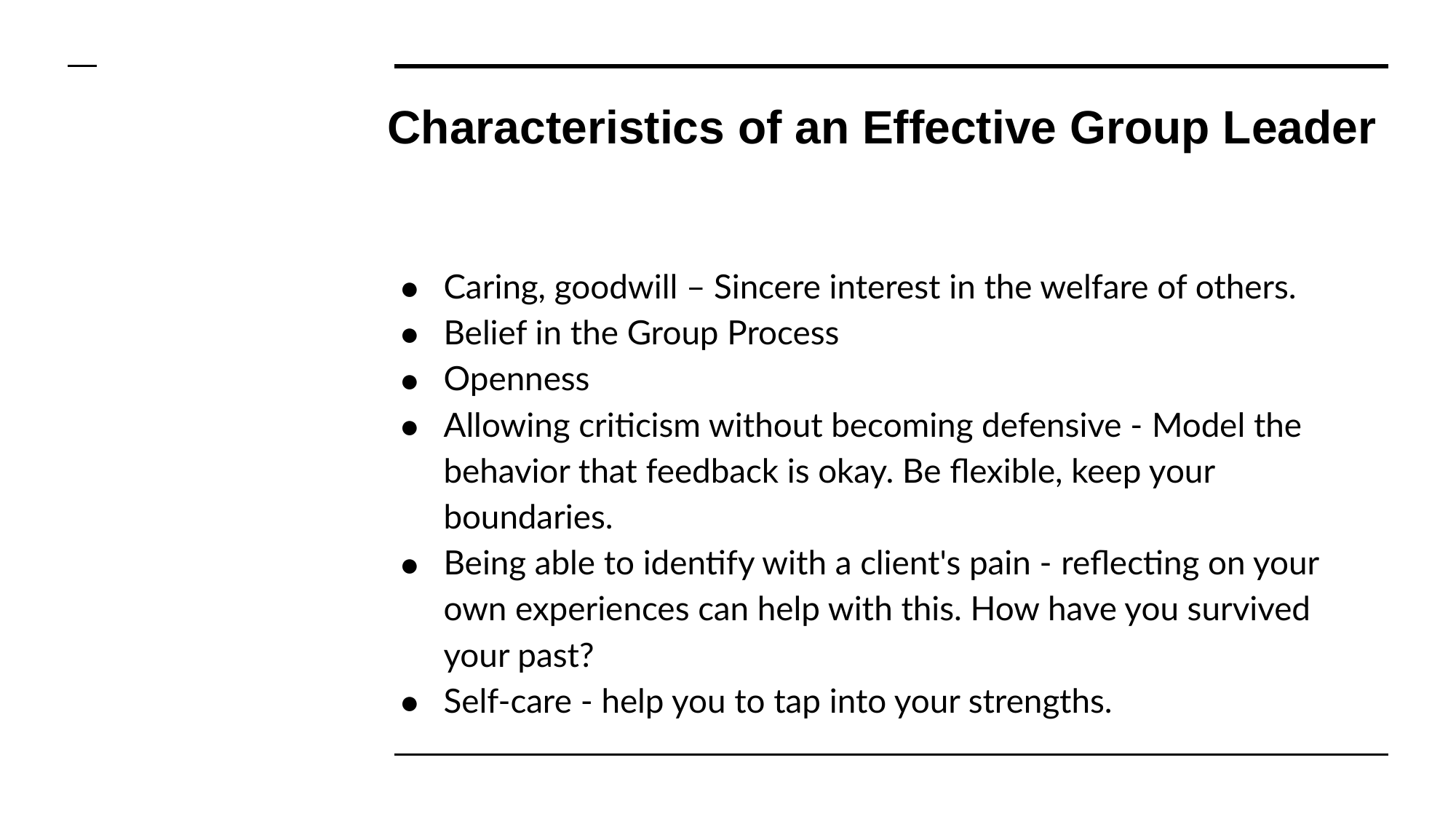

# Characteristics of an Effective Group Leader
Caring, goodwill – Sincere interest in the welfare of others.
Belief in the Group Process
Openness
Allowing criticism without becoming defensive - Model the behavior that feedback is okay. Be flexible, keep your boundaries.
Being able to identify with a client's pain - reflecting on your own experiences can help with this. How have you survived your past?
Self-care - help you to tap into your strengths.